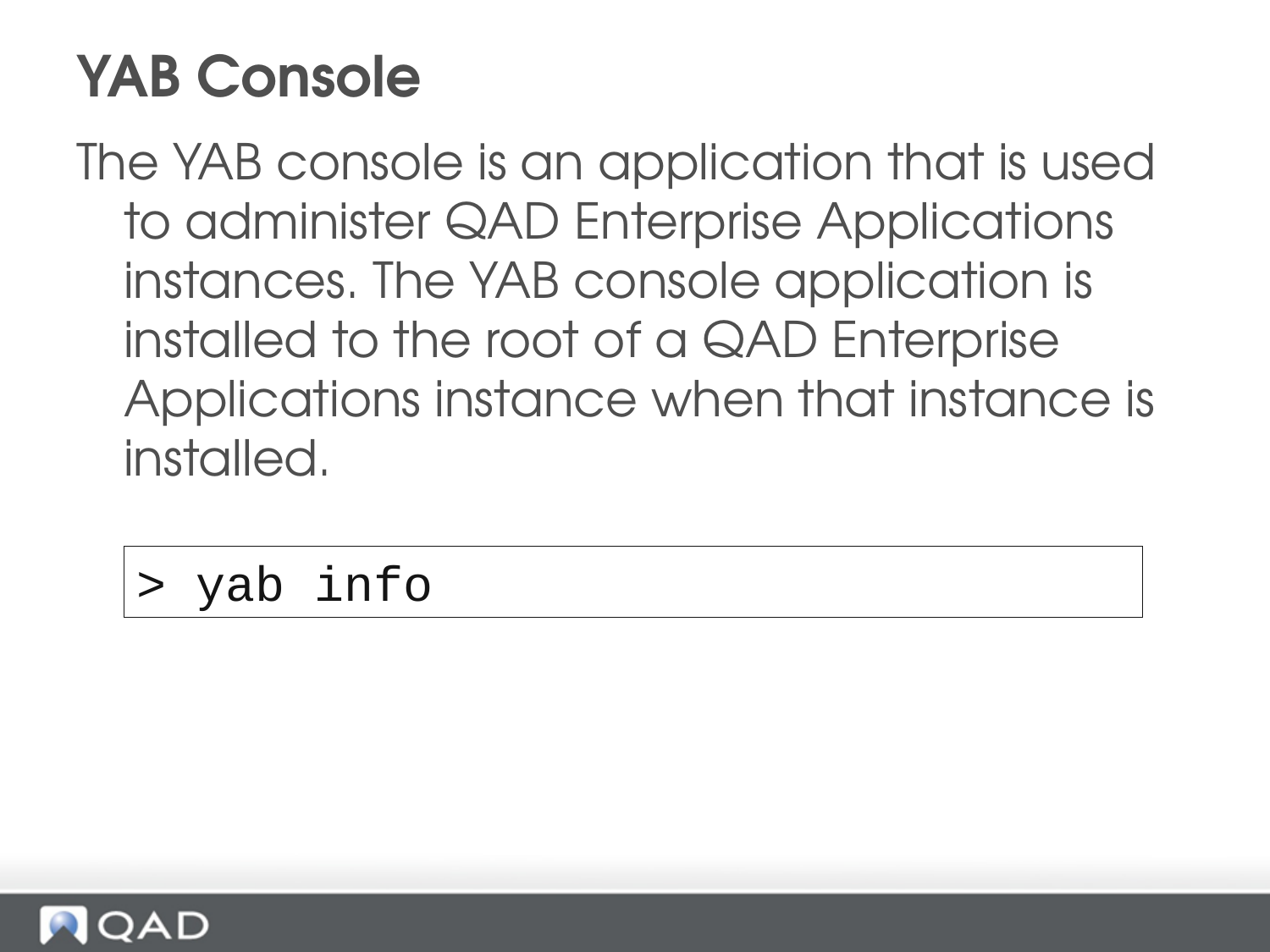

# YAB Console
The YAB console is an application that is used to administer QAD Enterprise Applications instances. The YAB console application is installed to the root of a QAD Enterprise Applications instance when that instance is installed.

> yab info